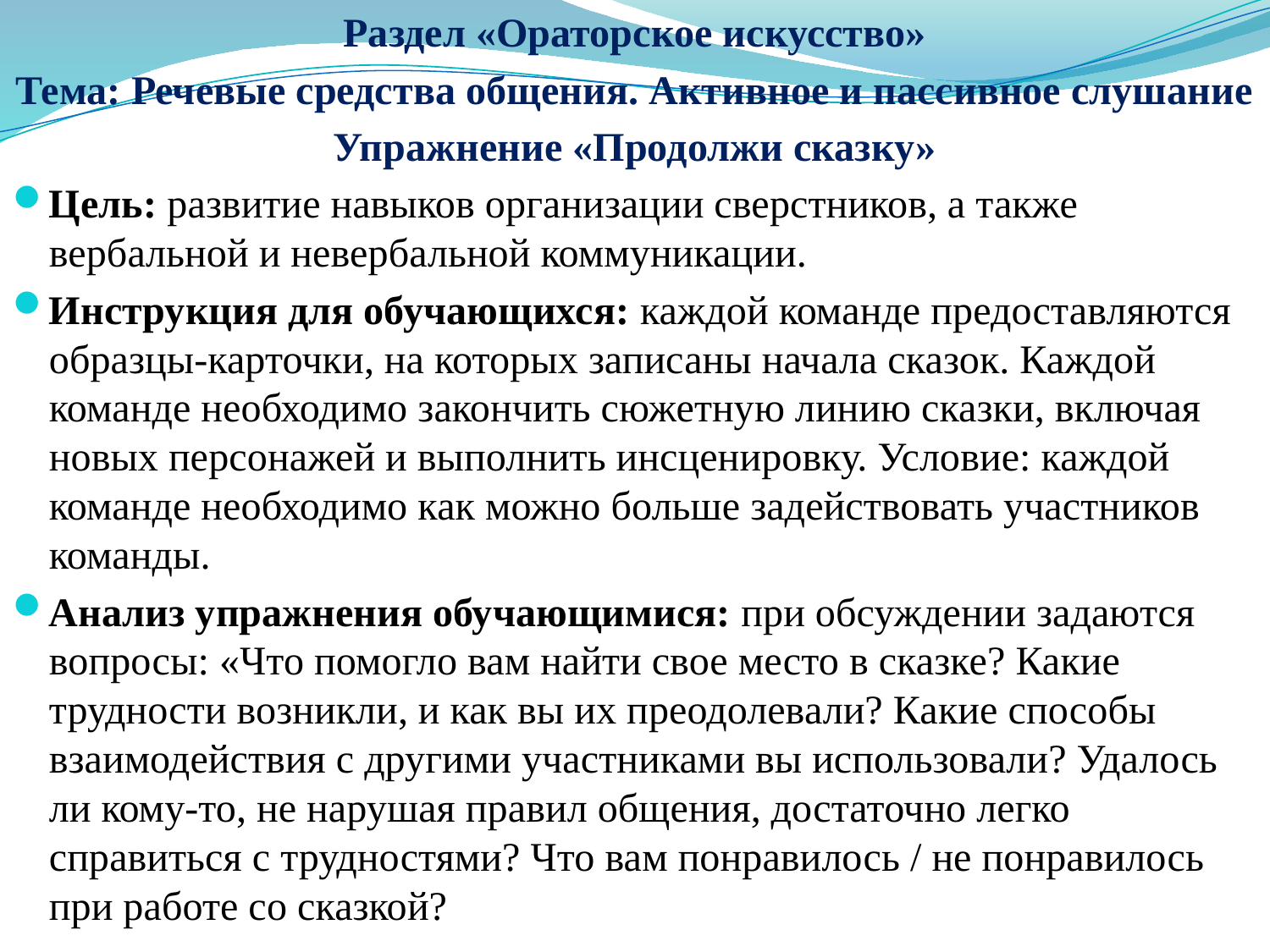

Раздел «Ораторское искусство»
Тема: Речевые средства общения. Активное и пассивное слушание
Упражнение «Продолжи сказку»
Цель: развитие навыков организации сверстников, а также вербальной и невербальной коммуникации.
Инструкция для обучающихся: каждой команде предоставляются образцы-карточки, на которых записаны начала сказок. Каждой команде необходимо закончить сюжетную линию сказки, включая новых персонажей и выполнить инсценировку. Условие: каждой команде необходимо как можно больше задействовать участников команды.
Анализ упражнения обучающимися: при обсуждении задаются вопросы: «Что помогло вам найти свое место в сказке? Какие трудности возникли, и как вы их преодолевали? Какие способы взаимодействия с другими участниками вы использовали? Удалось ли кому-то, не нарушая правил общения, достаточно легко справиться с трудностями? Что вам понравилось / не понравилось при работе со сказкой?